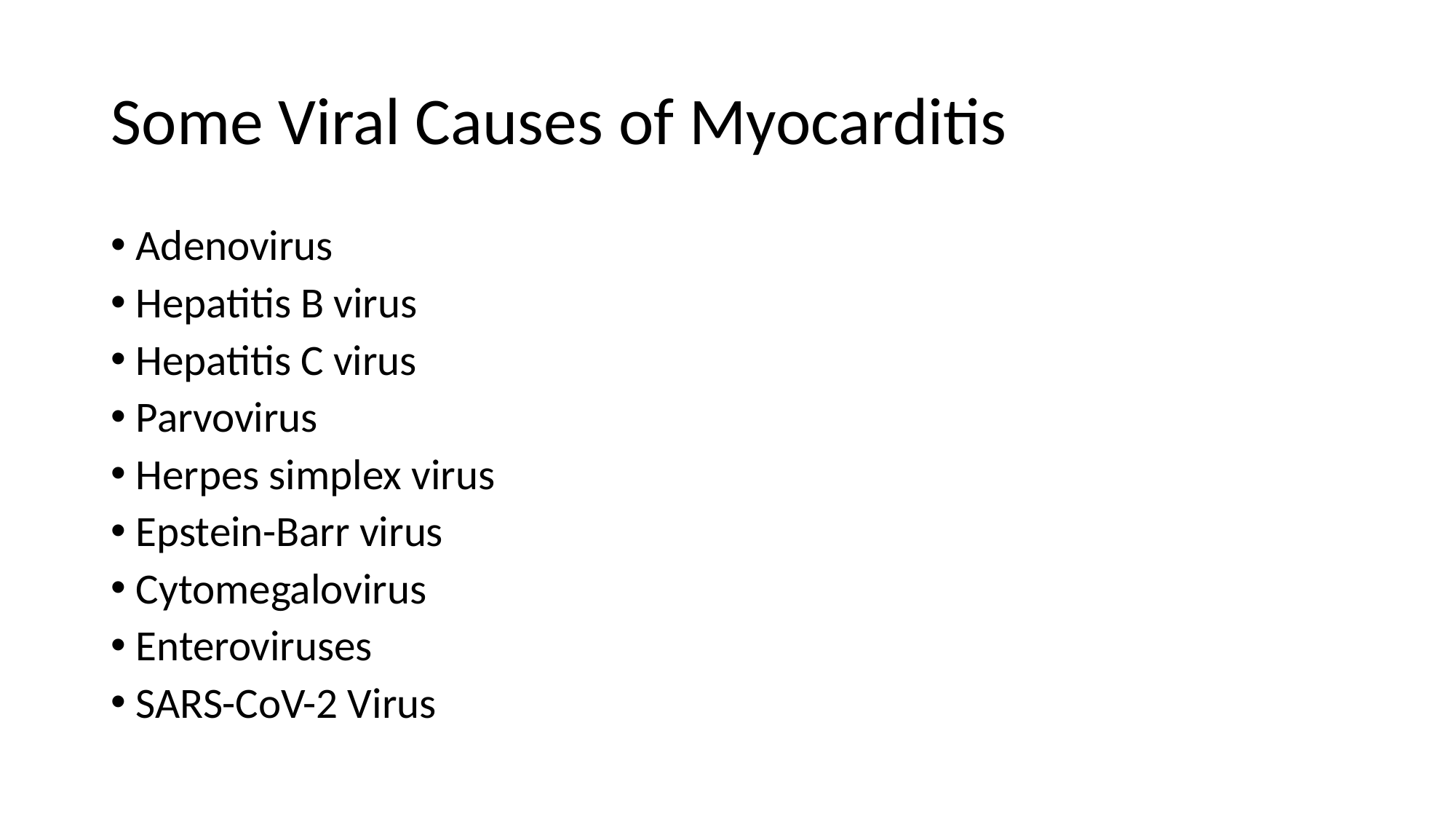

# Some Viral Causes of Myocarditis
Adenovirus
Hepatitis B virus
Hepatitis C virus
Parvovirus
Herpes simplex virus
Epstein-Barr virus
Cytomegalovirus
Enteroviruses
SARS-CoV-2 Virus